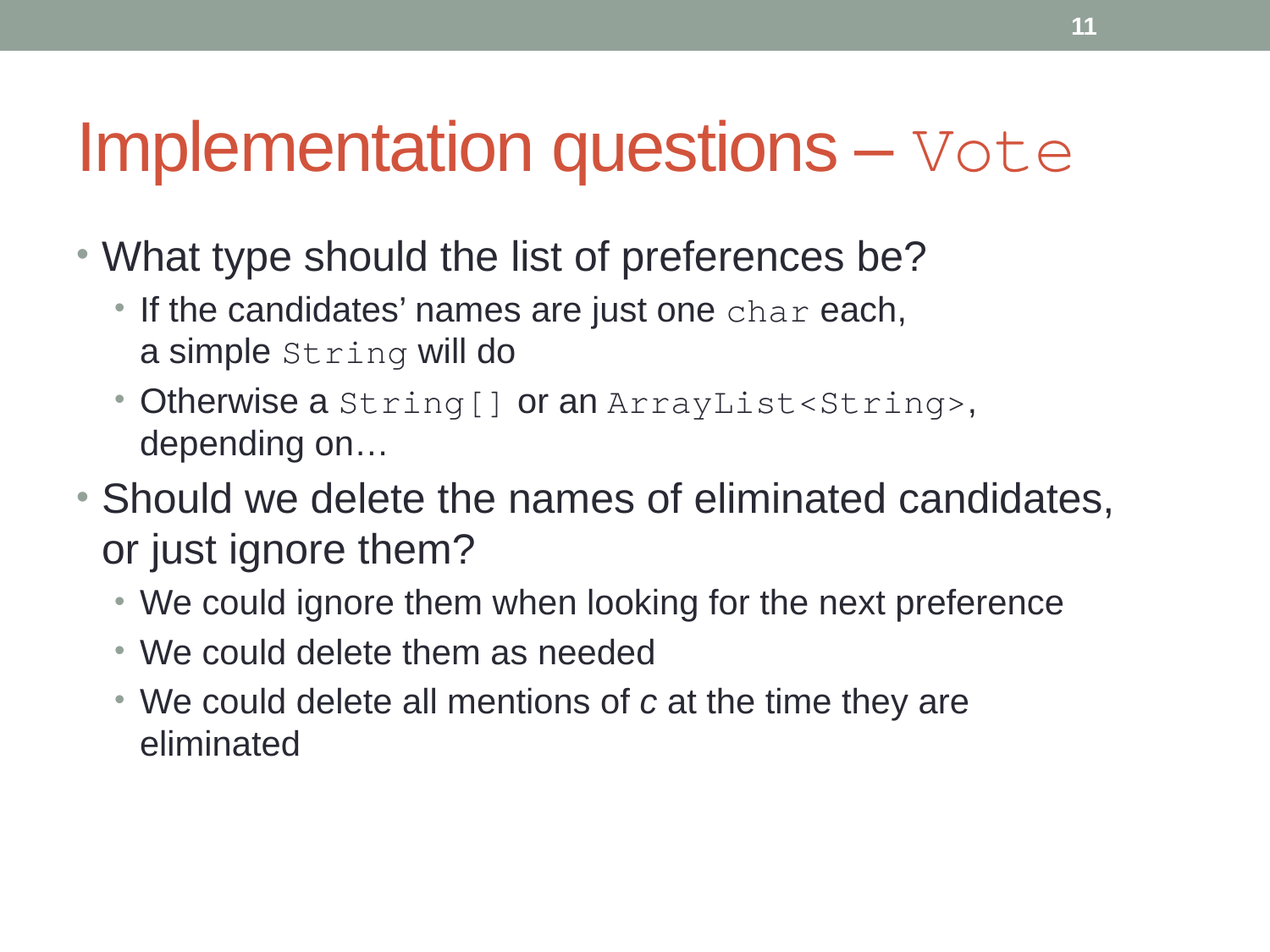

11
# Implementation questions – Vote
What type should the list of preferences be?
If the candidates’ names are just one char each,
a simple String will do
Otherwise a String[] or an ArrayList<String>, depending on…
Should we delete the names of eliminated candidates, or just ignore them?
We could ignore them when looking for the next preference
We could delete them as needed
We could delete all mentions of c at the time they are eliminated